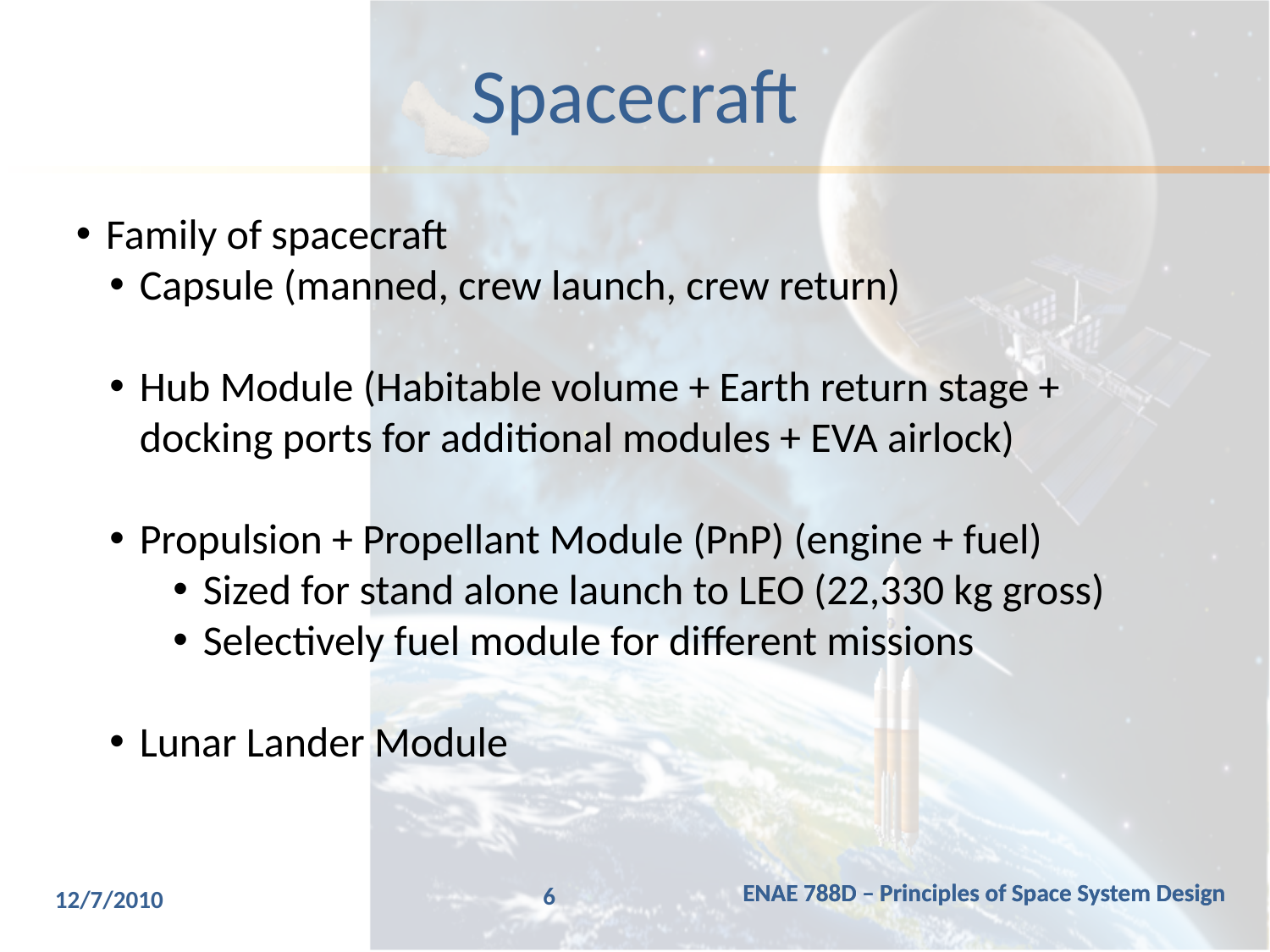

# Spacecraft
Family of spacecraft
Capsule (manned, crew launch, crew return)

Hub Module (Habitable volume + Earth return stage + docking ports for additional modules + EVA airlock)

Propulsion + Propellant Module (PnP) (engine + fuel)
Sized for stand alone launch to LEO (22,330 kg gross)
Selectively fuel module for different missions

Lunar Lander Module